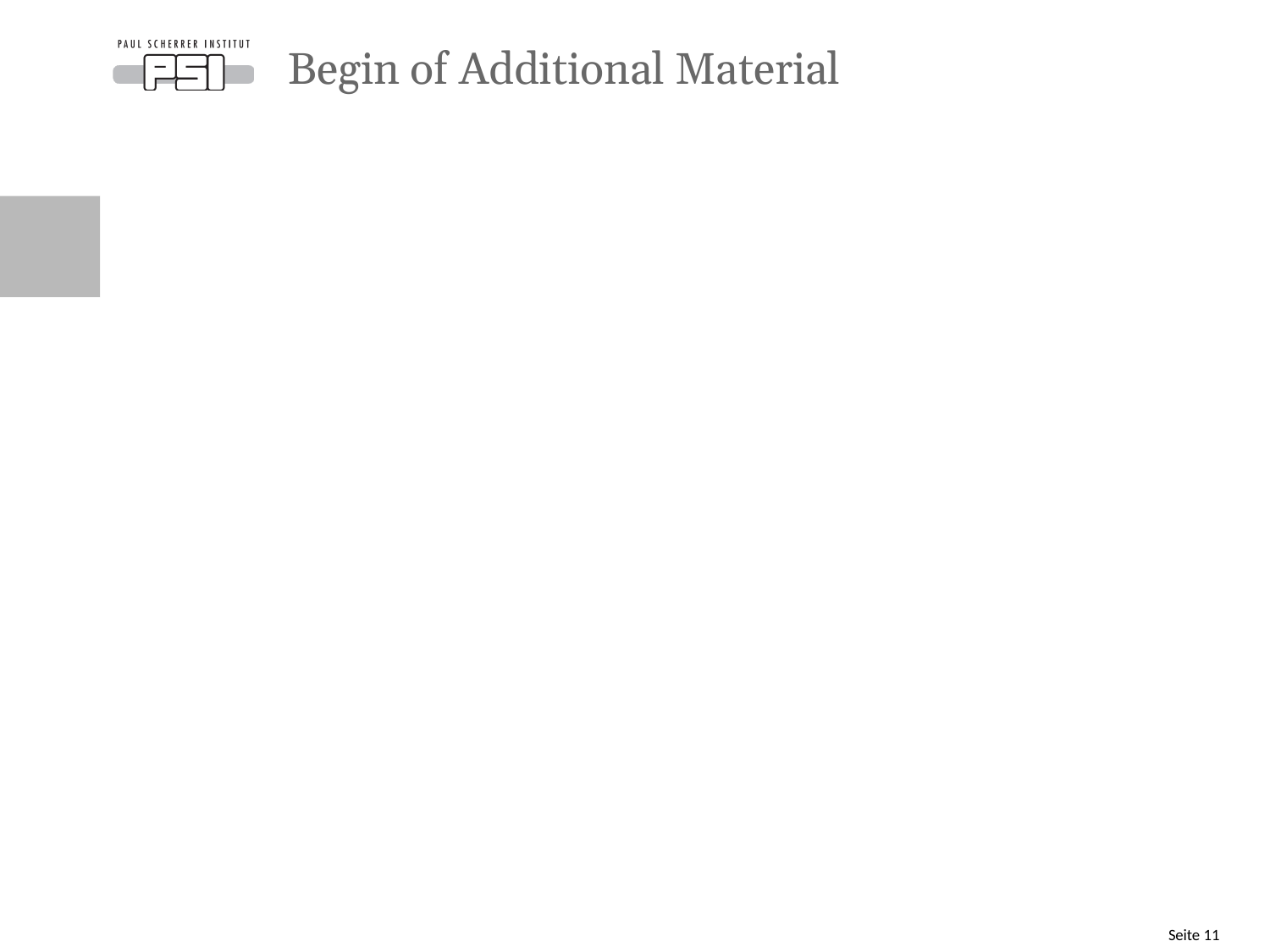

# Begin of Additional Material

Seite 11